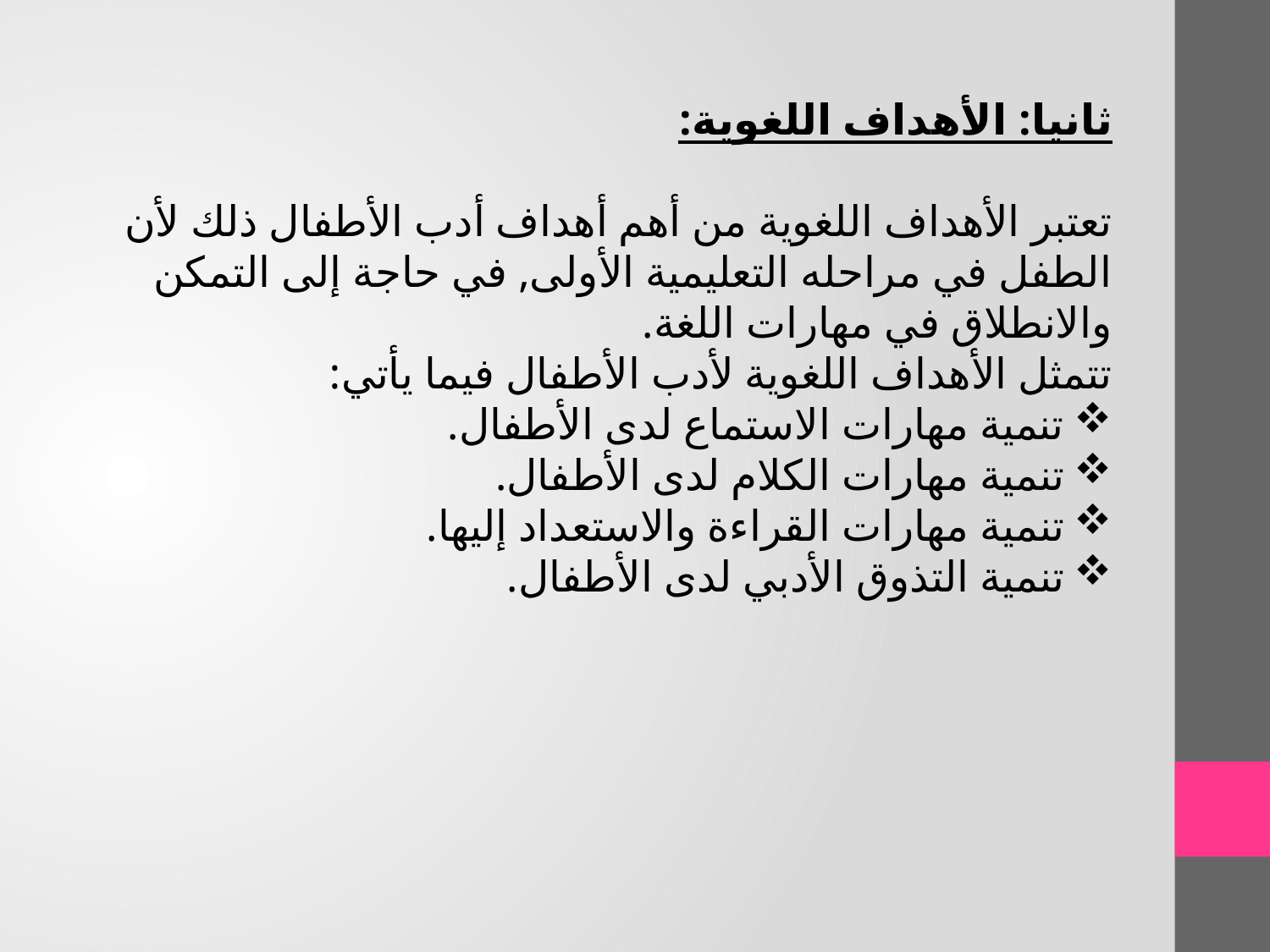

ثانيا: الأهداف اللغوية:

تعتبر الأهداف اللغوية من أهم أهداف أدب الأطفال ذلك لأن الطفل في مراحله التعليمية الأولى, في حاجة إلى التمكن والانطلاق في مهارات اللغة.
تتمثل الأهداف اللغوية لأدب الأطفال فيما يأتي:
تنمية مهارات الاستماع لدى الأطفال.
تنمية مهارات الكلام لدى الأطفال.
تنمية مهارات القراءة والاستعداد إليها.
تنمية التذوق الأدبي لدى الأطفال.